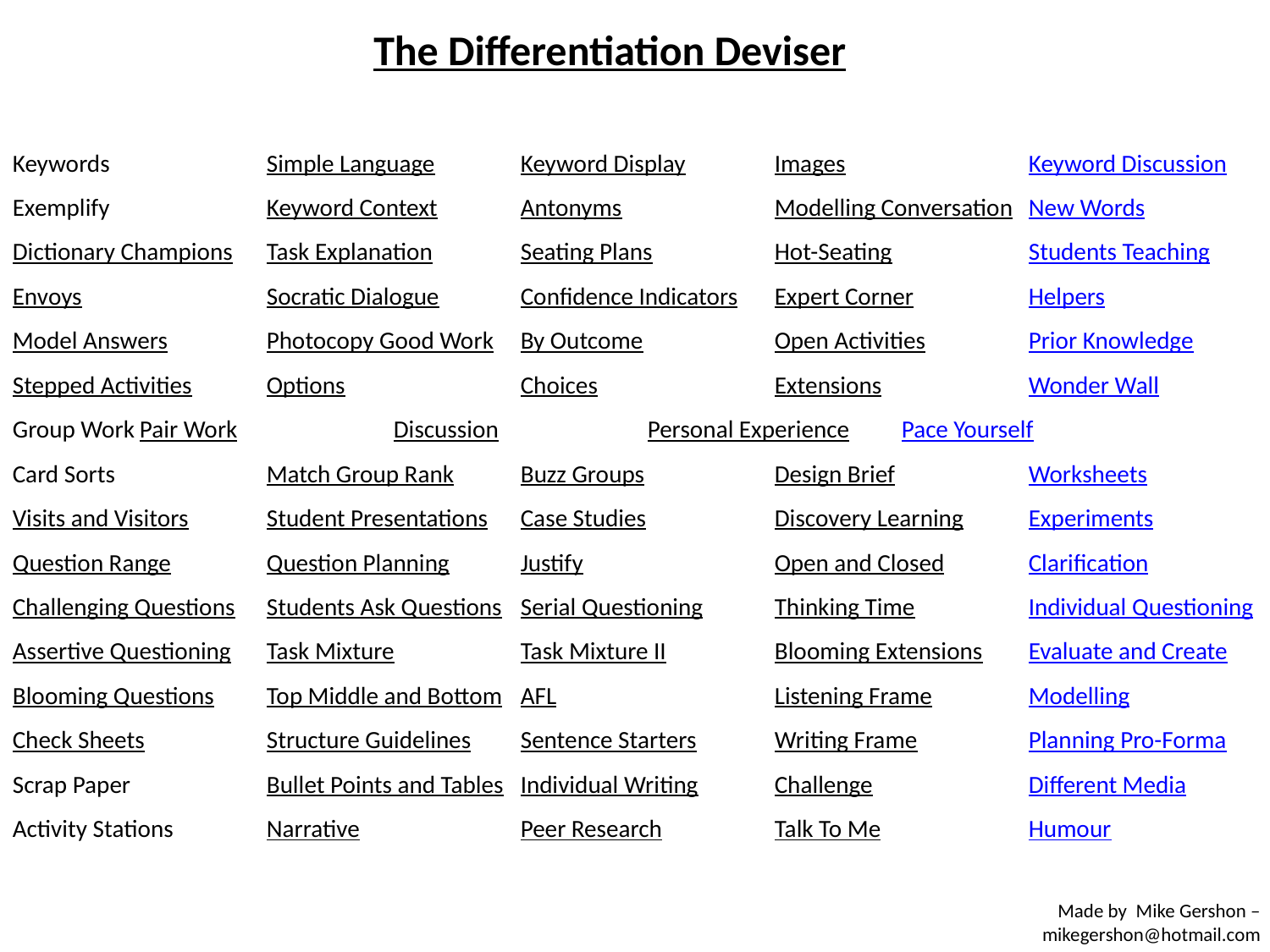

The Differentiation Deviser
Keywords		Simple Language	Keyword Display	Images		Keyword Discussion
Exemplify		Keyword Context	Antonyms		Modelling Conversation	New Words
Dictionary Champions	Task Explanation	Seating Plans	Hot-Seating		Students Teaching
Envoys		Socratic Dialogue	Confidence Indicators	Expert Corner	Helpers
Model Answers	Photocopy Good Work	By Outcome		Open Activities	Prior Knowledge
Stepped Activities	Options		Choices		Extensions		Wonder Wall
Group Work		Pair Work		Discussion		Personal Experience	Pace Yourself
Card Sorts		Match Group Rank	Buzz Groups		Design Brief		Worksheets
Visits and Visitors	Student Presentations	Case Studies		Discovery Learning	Experiments
Question Range	Question Planning	Justify		Open and Closed	Clarification
Challenging Questions	Students Ask Questions	Serial Questioning	Thinking Time	Individual Questioning
Assertive Questioning	Task Mixture	Task Mixture II	Blooming Extensions	Evaluate and Create
Blooming Questions	Top Middle and Bottom	AFL		Listening Frame	Modelling
Check Sheets	Structure Guidelines	Sentence Starters	Writing Frame	Planning Pro-Forma
Scrap Paper		Bullet Points and Tables	Individual Writing	Challenge		Different Media
Activity Stations	Narrative		Peer Research	Talk To Me		Humour
Made by  Mike Gershon – mikegershon@hotmail.com